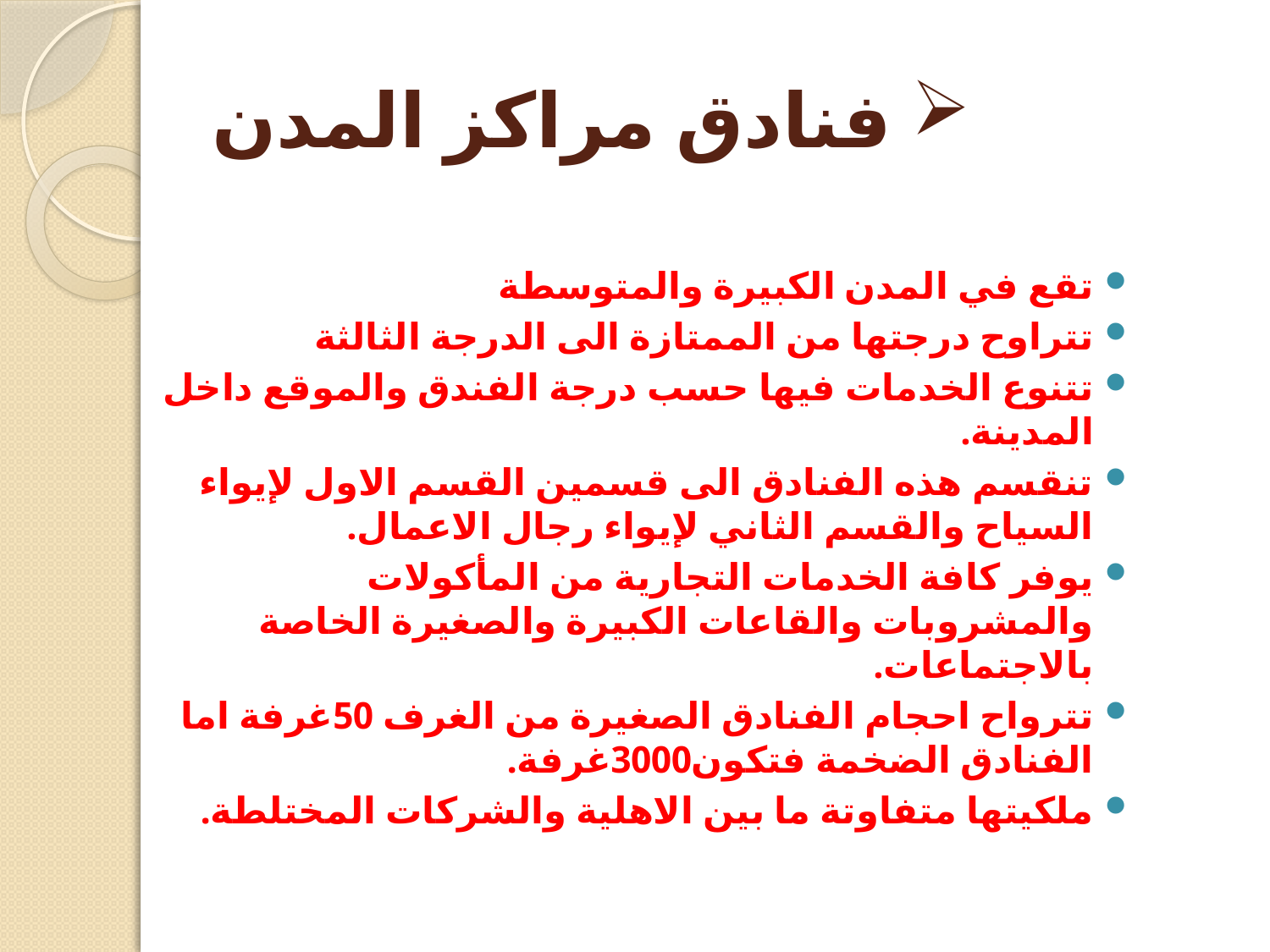

# فنادق مراكز المدن
تقع في المدن الكبيرة والمتوسطة
تتراوح درجتها من الممتازة الى الدرجة الثالثة
تتنوع الخدمات فيها حسب درجة الفندق والموقع داخل المدينة.
تنقسم هذه الفنادق الى قسمين القسم الاول لإيواء السياح والقسم الثاني لإيواء رجال الاعمال.
يوفر كافة الخدمات التجارية من المأكولات والمشروبات والقاعات الكبيرة والصغيرة الخاصة بالاجتماعات.
تترواح احجام الفنادق الصغيرة من الغرف 50غرفة اما الفنادق الضخمة فتكون3000غرفة.
ملكيتها متفاوتة ما بين الاهلية والشركات المختلطة.